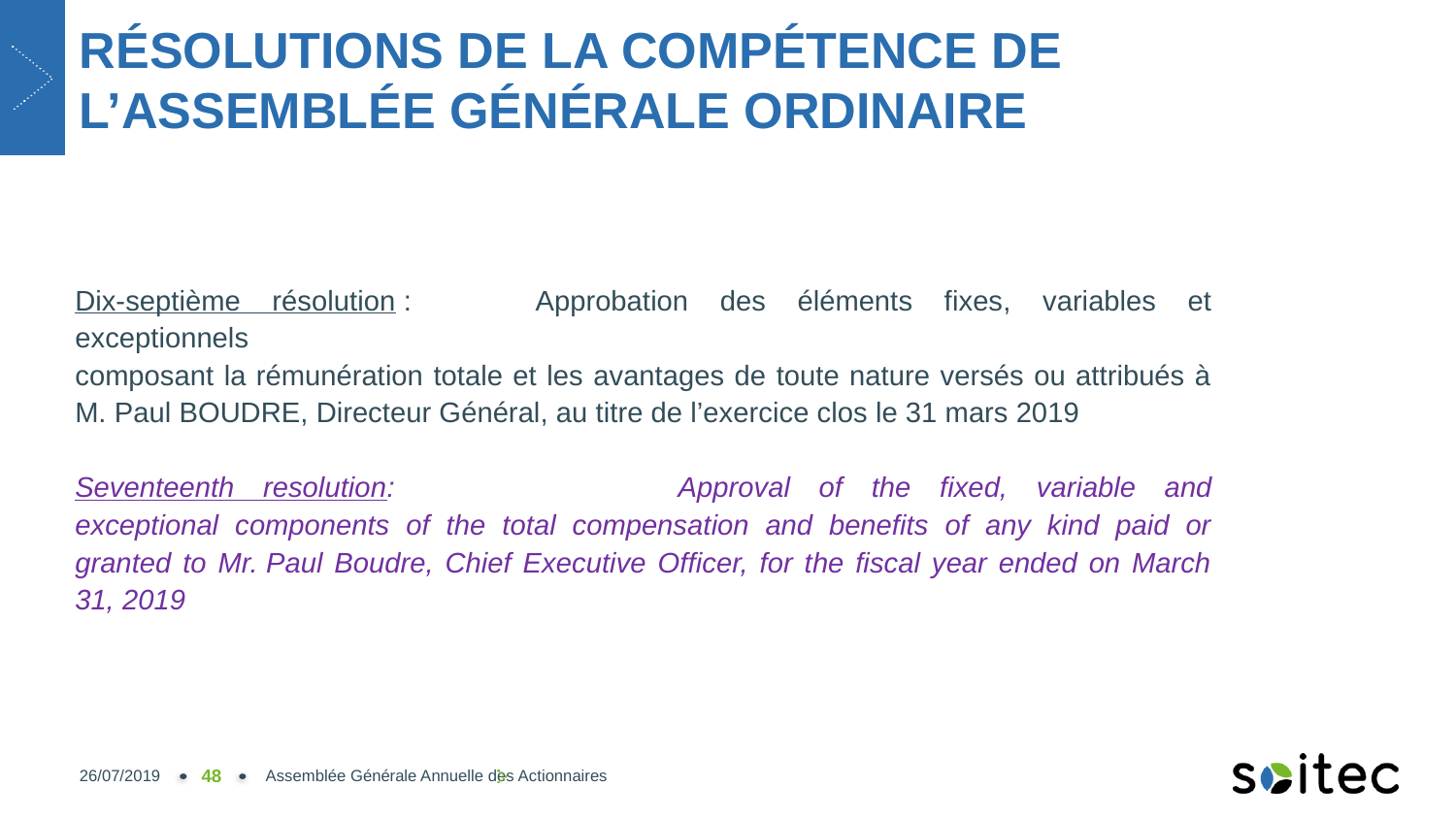

# RÉSOLUTIONS DE LA COMPÉTENCE DE L’ASSEMBLÉE GÉNÉRALE ORDINAIRE
Dix-septième résolution :	Approbation des éléments fixes, variables et exceptionnels
composant la rémunération totale et les avantages de toute nature versés ou attribués à M. Paul BOUDRE, Directeur Général, au titre de l’exercice clos le 31 mars 2019

Seventeenth resolution:		Approval of the fixed, variable and exceptional components of the total compensation and benefits of any kind paid or granted to Mr. Paul Boudre, Chief Executive Officer, for the fiscal year ended on March 31, 2019

26/07/2019
48
Assemblée Générale Annuelle des Actionnaires